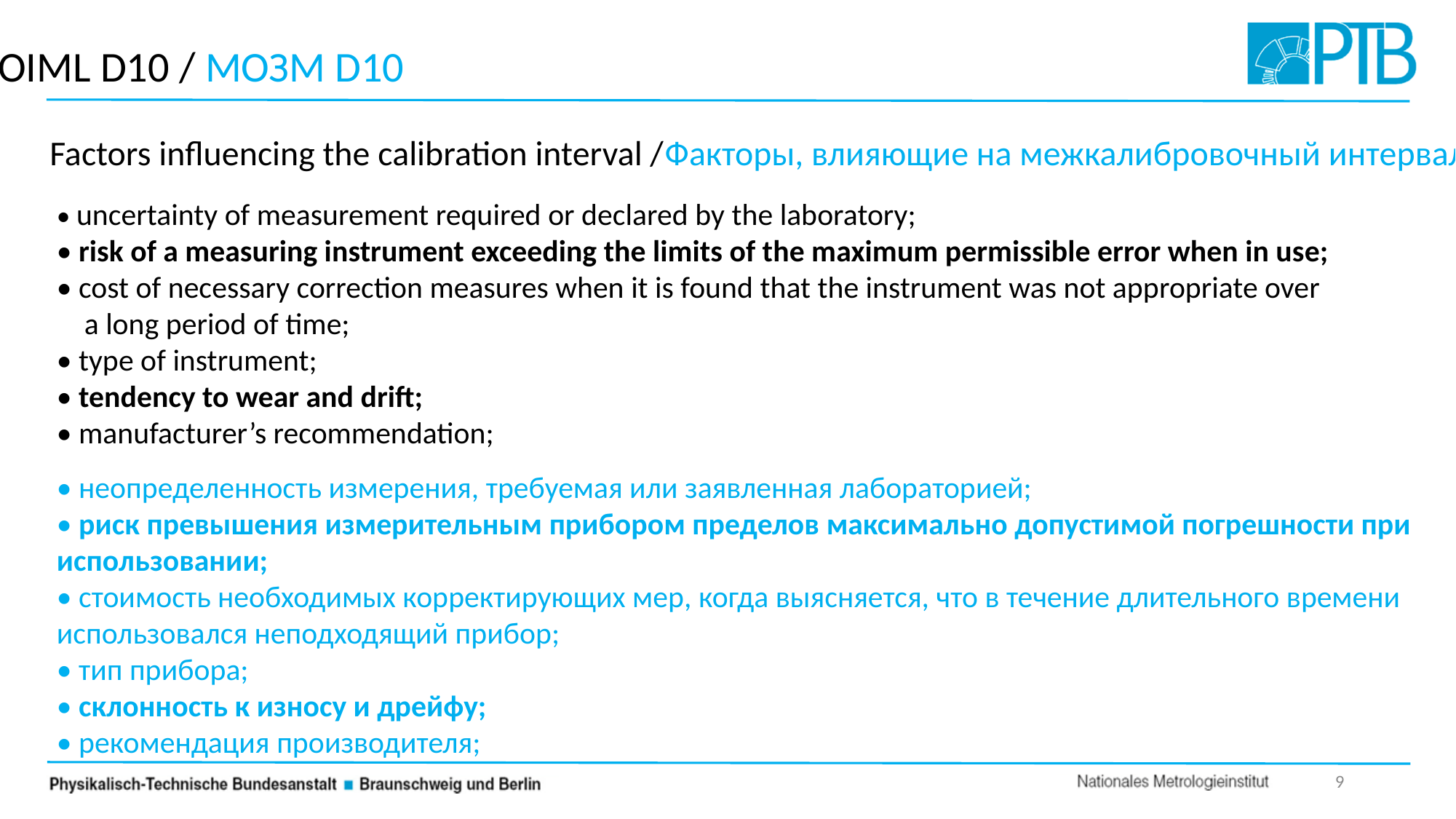

OIML D10 / МОЗМ D10
Factors influencing the calibration interval /Факторы, влияющие на межкалибровочный интервал
• uncertainty of measurement required or declared by the laboratory;
• risk of a measuring instrument exceeding the limits of the maximum permissible error when in use;
• cost of necessary correction measures when it is found that the instrument was not appropriate over
    a long period of time;
• type of instrument;
• tendency to wear and drift;
• manufacturer’s recommendation;
• неопределенность измерения, требуемая или заявленная лабораторией;
• риск превышения измерительным прибором пределов максимально допустимой погрешности при использовании;
• стоимость необходимых корректирующих мер, когда выясняется, что в течение длительного времени использовался неподходящий прибор;
• тип прибора;
• склонность к износу и дрейфу;
• рекомендация производителя;
9